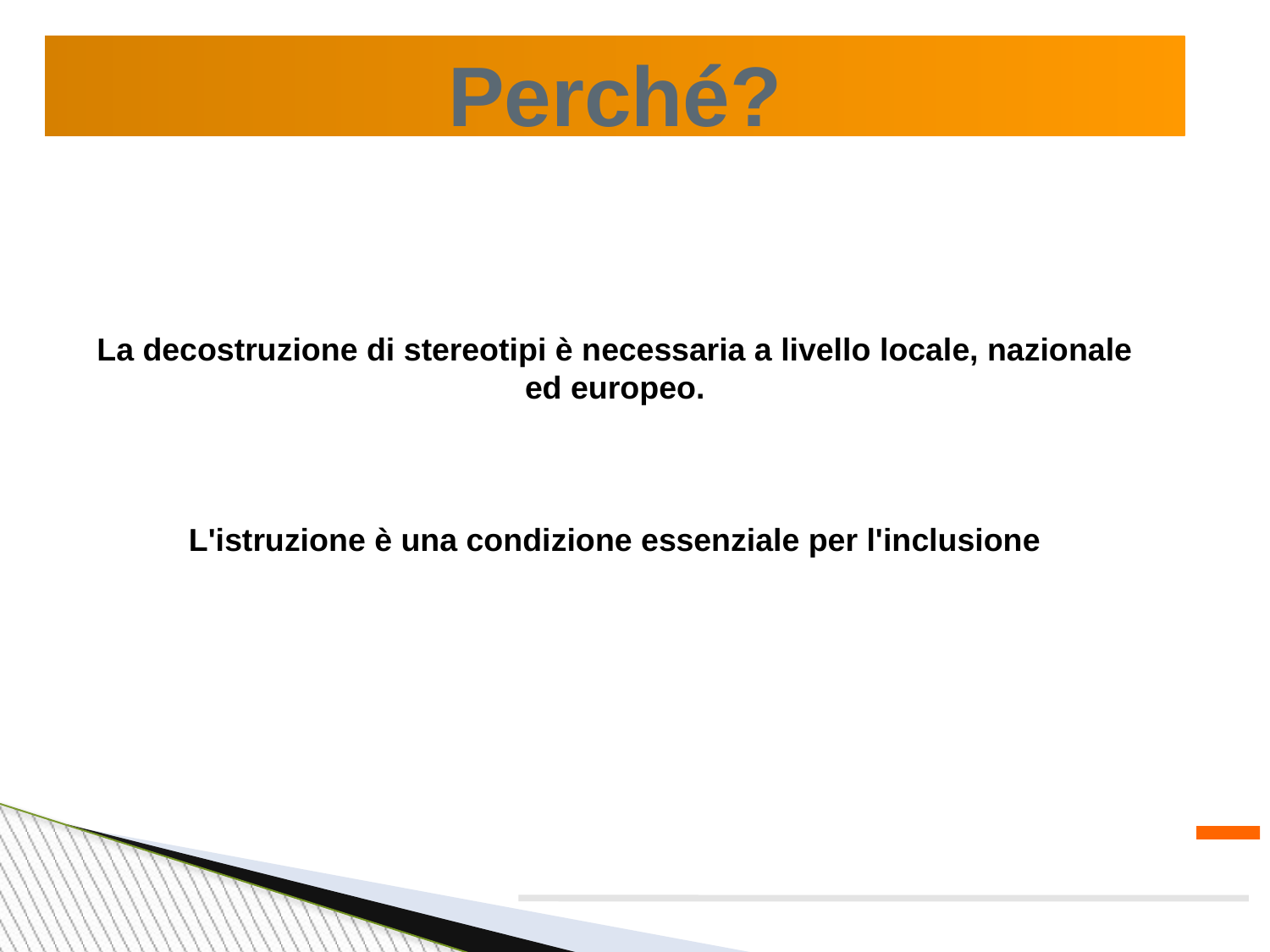

Perché?

La decostruzione di stereotipi è necessaria a livello locale, nazionale ed europeo.

L'istruzione è una condizione essenziale per l'inclusione